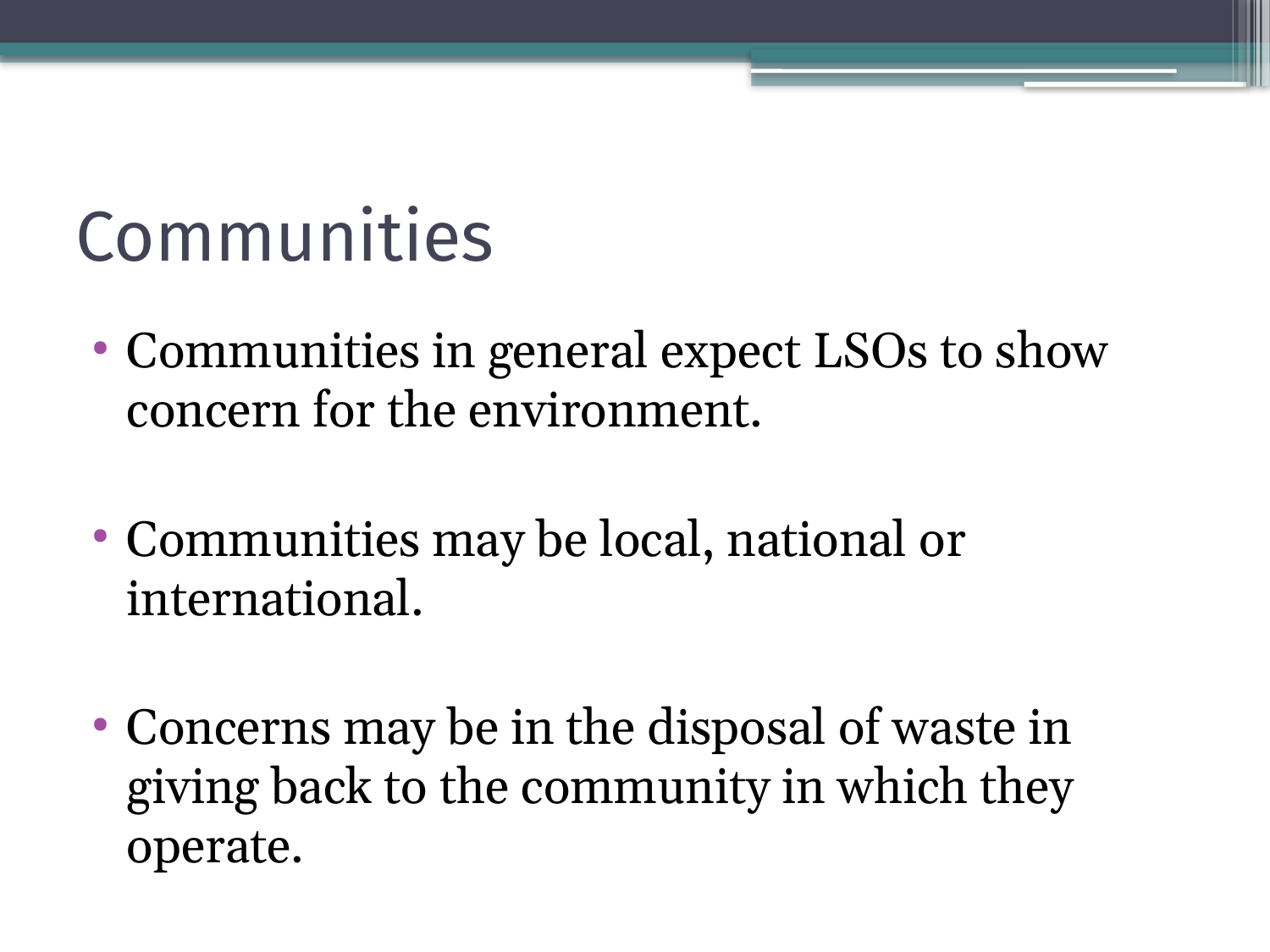

# Communities
Communities in general expect LSOs to show concern for the environment.

Communities may be local, national or international.

Concerns may be in the disposal of waste in giving back to the community in which they operate.